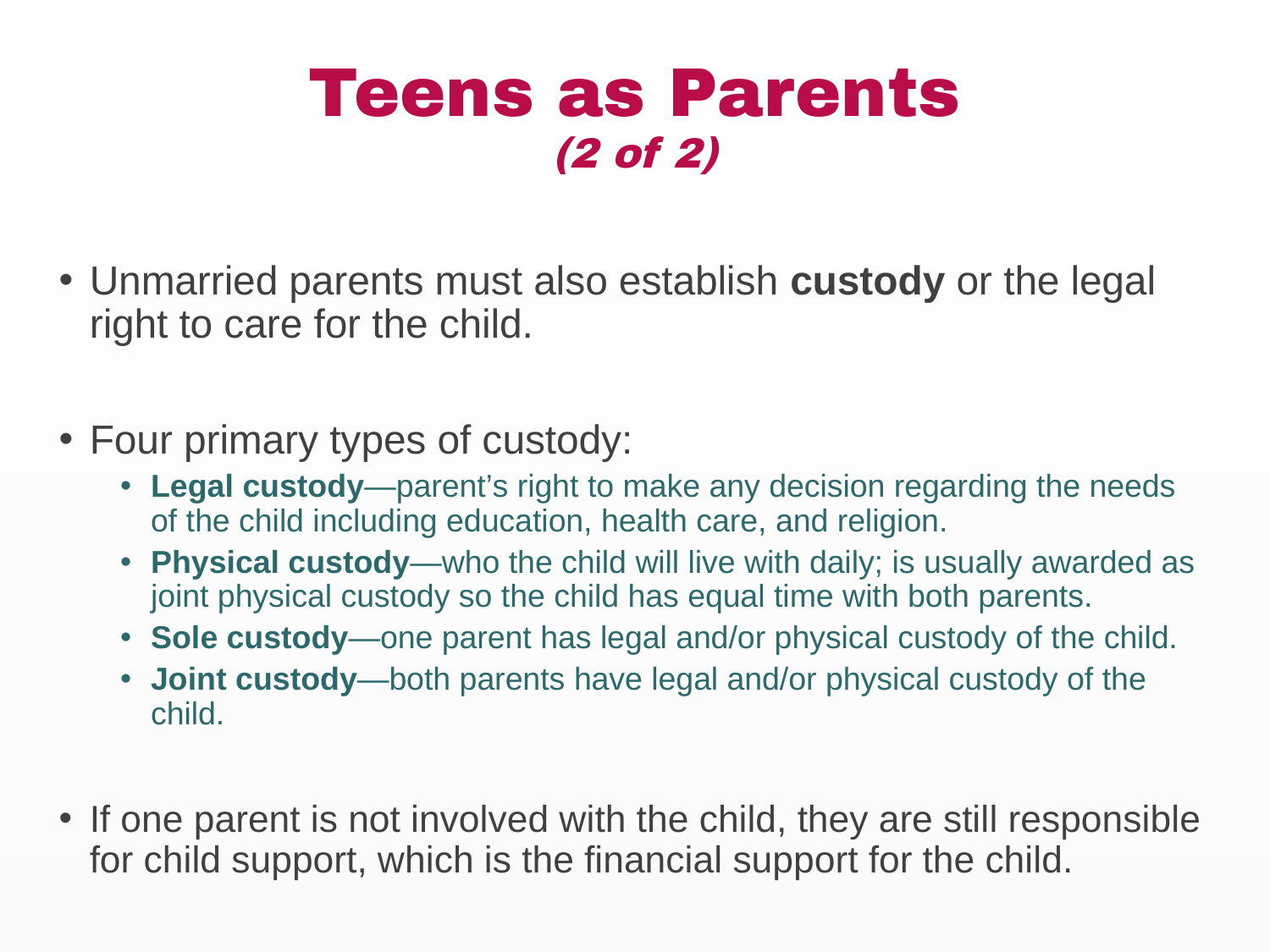

# Teens as Parents (2 of 2)
Unmarried parents must also establish custody or the legal right to care for the child.

Four primary types of custody:
Legal custody—parent’s right to make any decision regarding the needs of the child including education, health care, and religion.
Physical custody—who the child will live with daily; is usually awarded as joint physical custody so the child has equal time with both parents.
Sole custody—one parent has legal and/or physical custody of the child.
Joint custody—both parents have legal and/or physical custody of the child.

If one parent is not involved with the child, they are still responsible for child support, which is the financial support for the child.